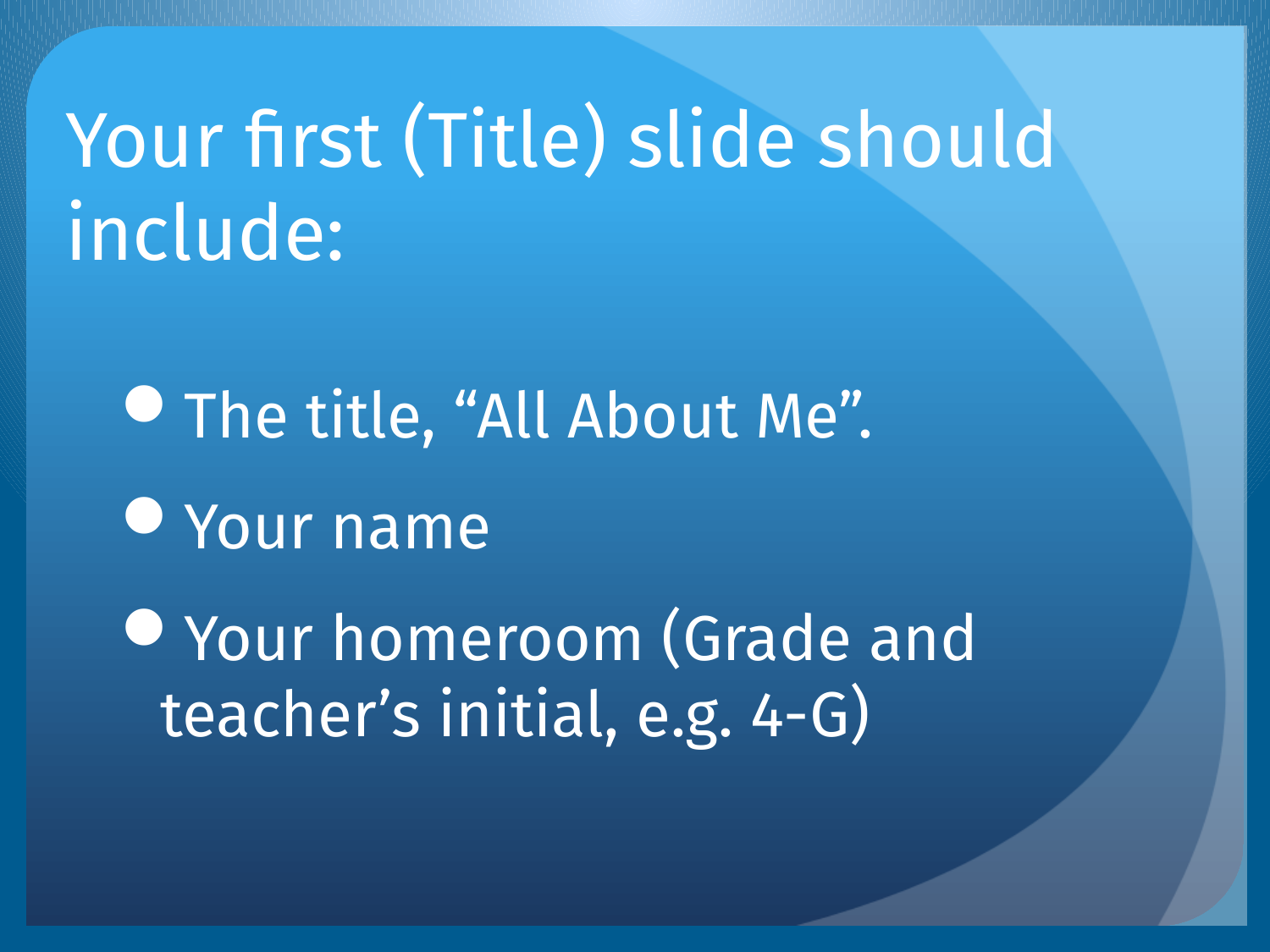

# Your first (Title) slide should include:
The title, “All About Me”.
Your name
Your homeroom (Grade and teacher’s initial, e.g. 4-G)